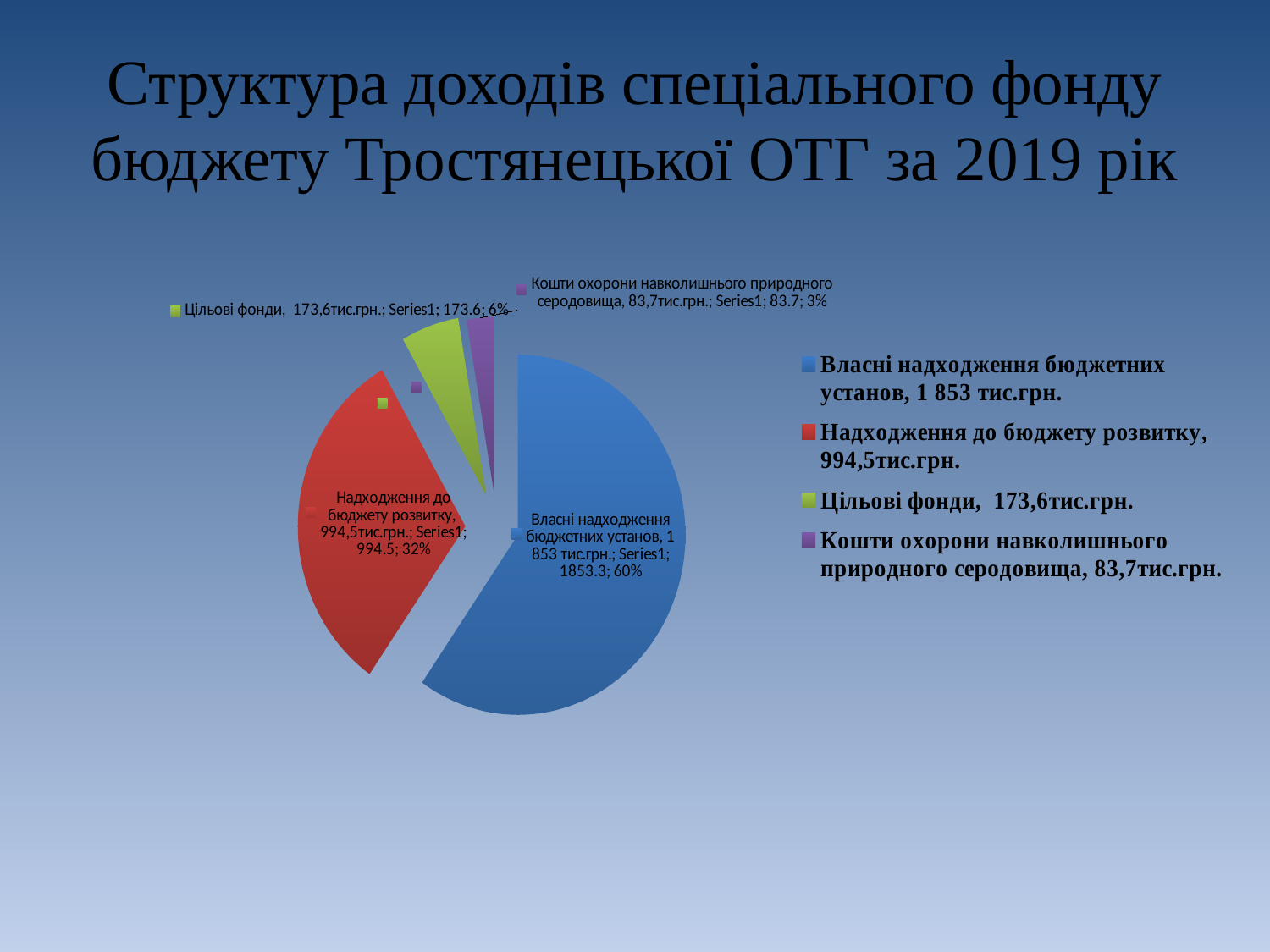

# Структура доходів спеціального фонду бюджету Тростянецької ОТГ за 2019 рік

### Chart

| Category |  |
|---|---|
| Власні надходження бюджетних установ, 1 853 тис.грн. | 1853.3 |
| Надходження до бюджету розвитку,  994,5тис.грн. | 994.5 |
| Цільові фонди,  173,6тис.грн. | 173.6 |
| Кошти охорони навколишнього природного серодовища, 83,7тис.грн. | 83.7 |